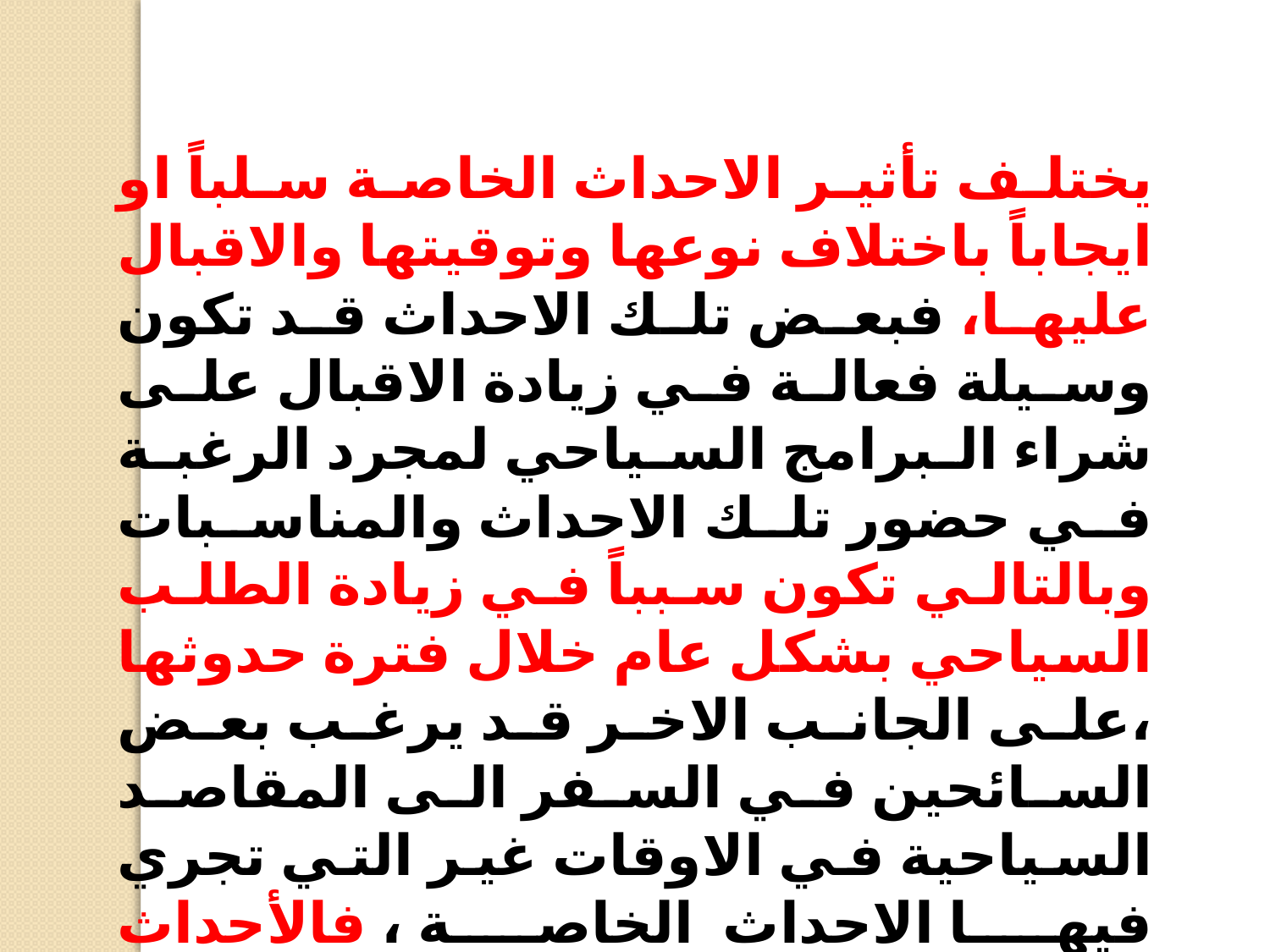

يختلف تأثير الاحداث الخاصة سلباً او ايجاباً باختلاف نوعها وتوقيتها والاقبال عليها، فبعض تلك الاحداث قد تكون وسيلة فعالة في زيادة الاقبال على شراء البرامج السياحي لمجرد الرغبة في حضور تلك الاحداث والمناسبات وبالتالي تكون سبباً في زيادة الطلب السياحي بشكل عام خلال فترة حدوثها ،على الجانب الاخر قد يرغب بعض السائحين في السفر الى المقاصد السياحية في الاوقات غير التي تجري فيها الاحداث  الخاصة ، فالأحداث الخاصة بالنسبة لهم تعني الازدحام وارتفاع الاسعار وضعف  مستوى الخدمات نظراً للزحام .